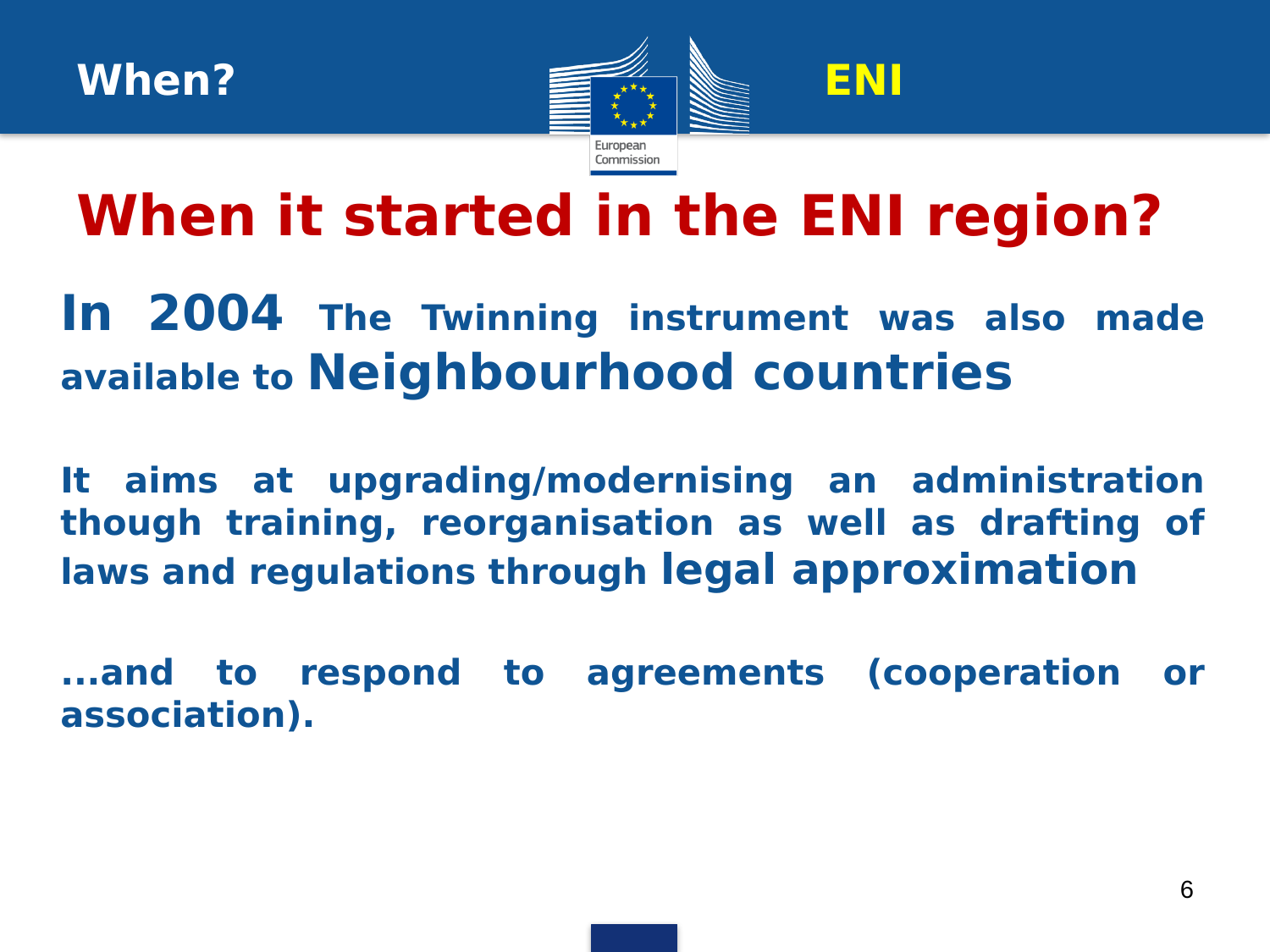

When?       	                              ENI
# When it started in the ENI region?
In 2004 The Twinning instrument was also made available to Neighbourhood countries

It aims at upgrading/modernising an administration though training, reorganisation as well as drafting of laws and regulations through legal approximation

...and to respond to agreements (cooperation or association).

6